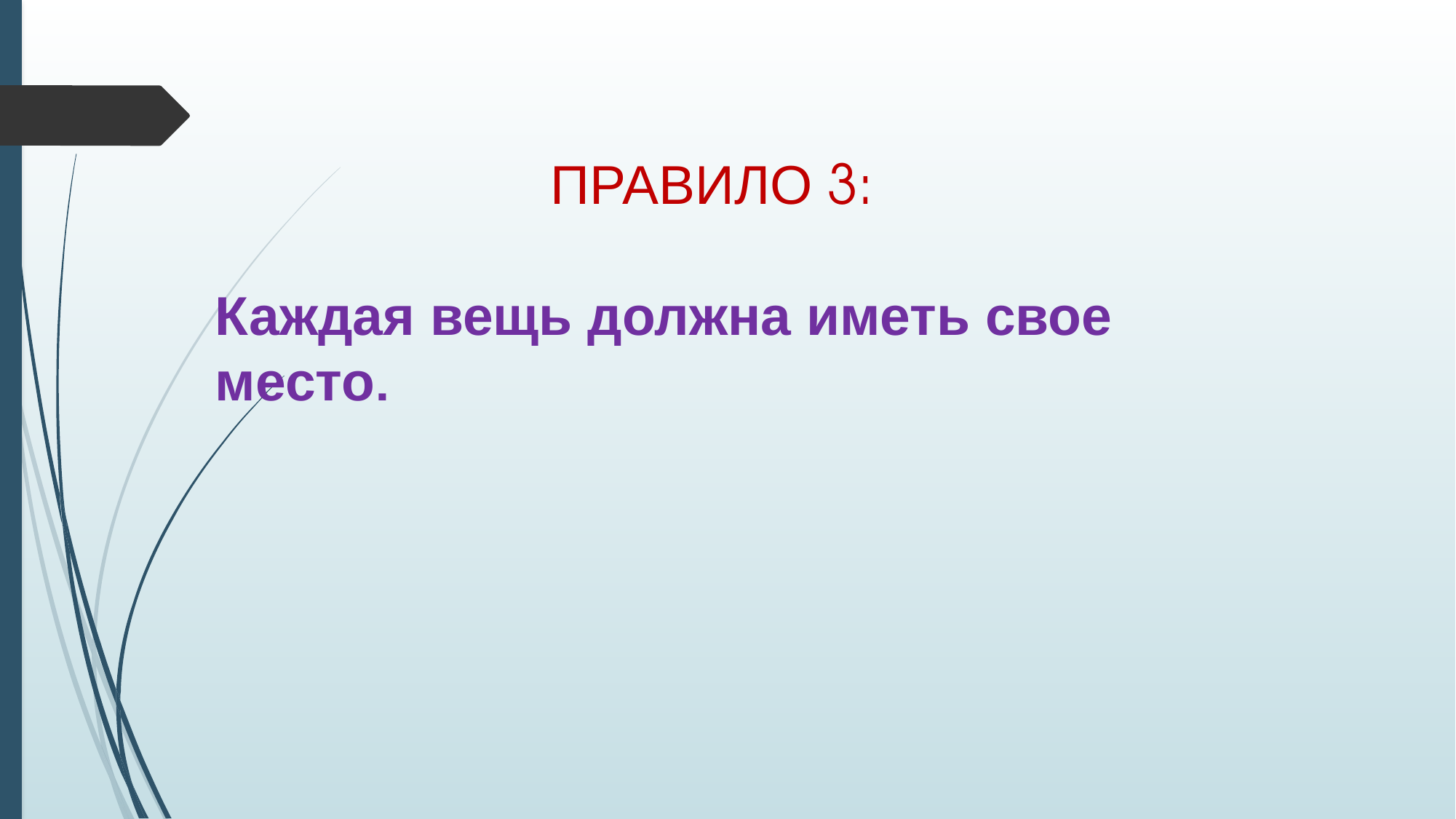

ПРАВИЛО 3:

Каждая вещь должна иметь свое место.